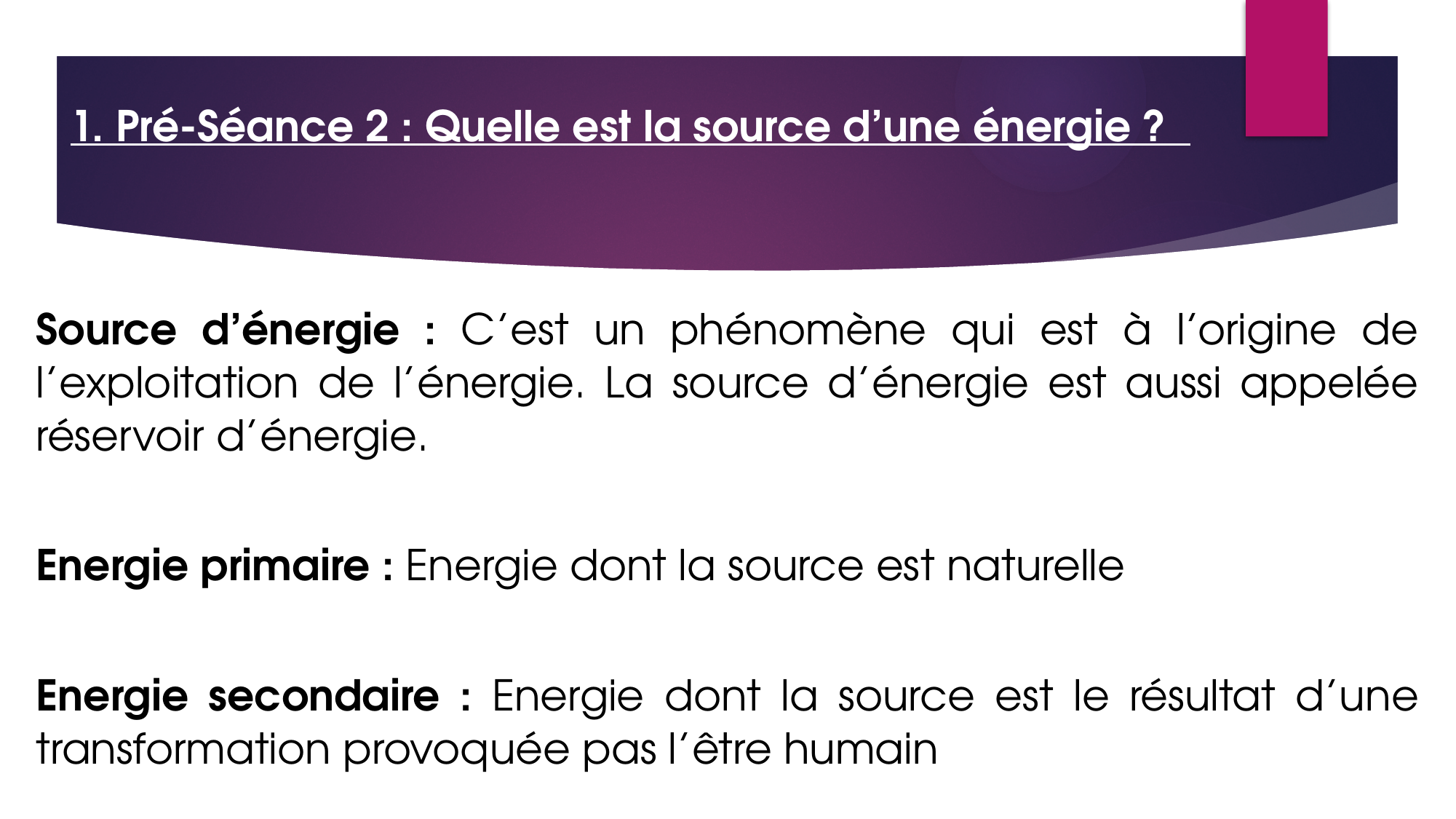

# 1. Pré-Séance 2 : Quelle est la source d’une énergie ?
Source d’énergie : C’est un phénomène qui est à l’origine de l’exploitation de l’énergie. La source d’énergie est aussi appelée réservoir d’énergie.

Energie primaire : Energie dont la source est naturelle

Energie secondaire : Energie dont la source est le résultat d’une transformation provoquée pas l’être humain